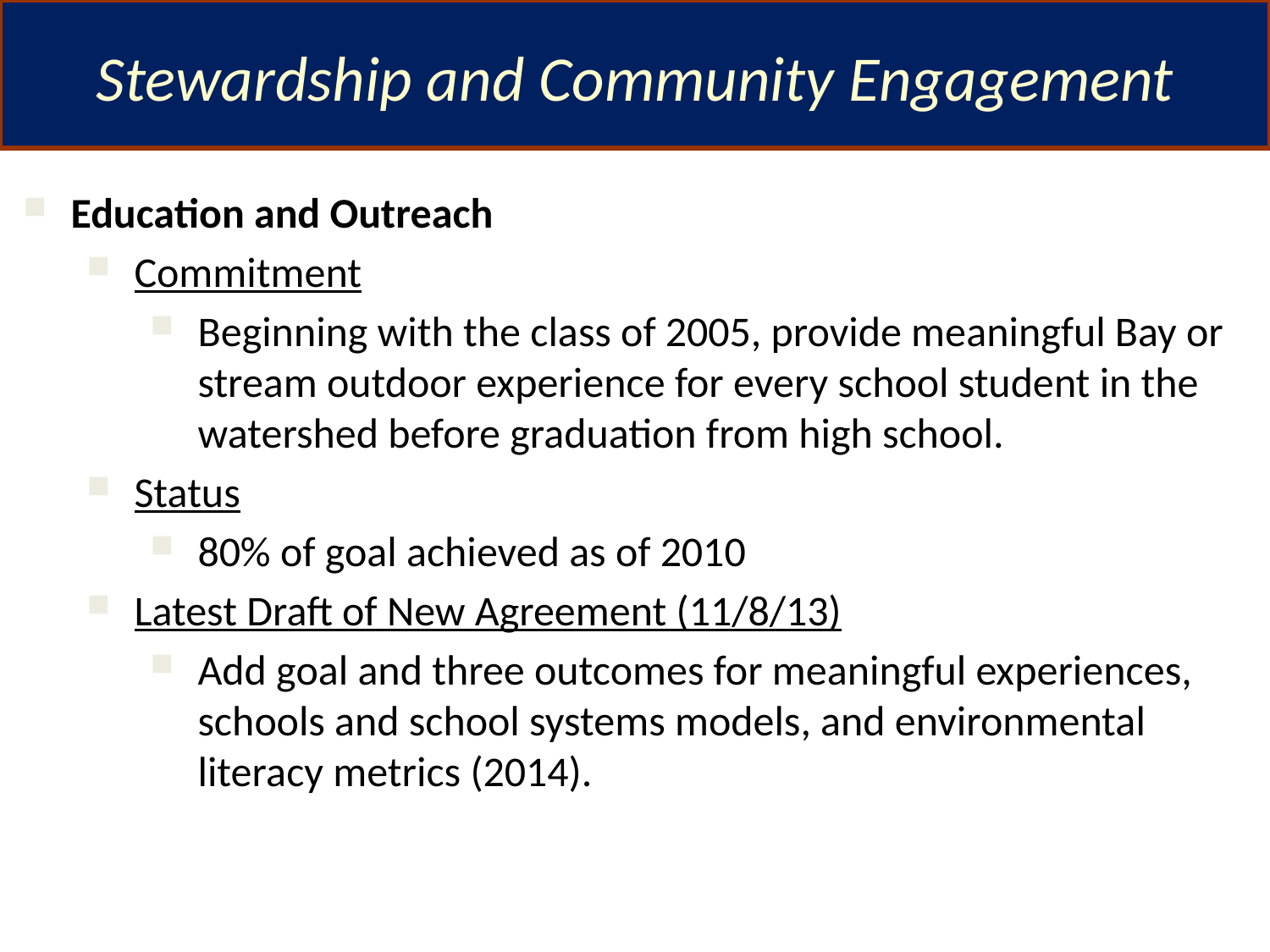

Stewardship and Community Engagement
Education and Outreach
Commitment
Beginning with the class of 2005, provide meaningful Bay or stream outdoor experience for every school student in the watershed before graduation from high school.
Status
80% of goal achieved as of 2010
Latest Draft of New Agreement (11/8/13)
Add goal and three outcomes for meaningful experiences, schools and school systems models, and environmental literacy metrics (2014).